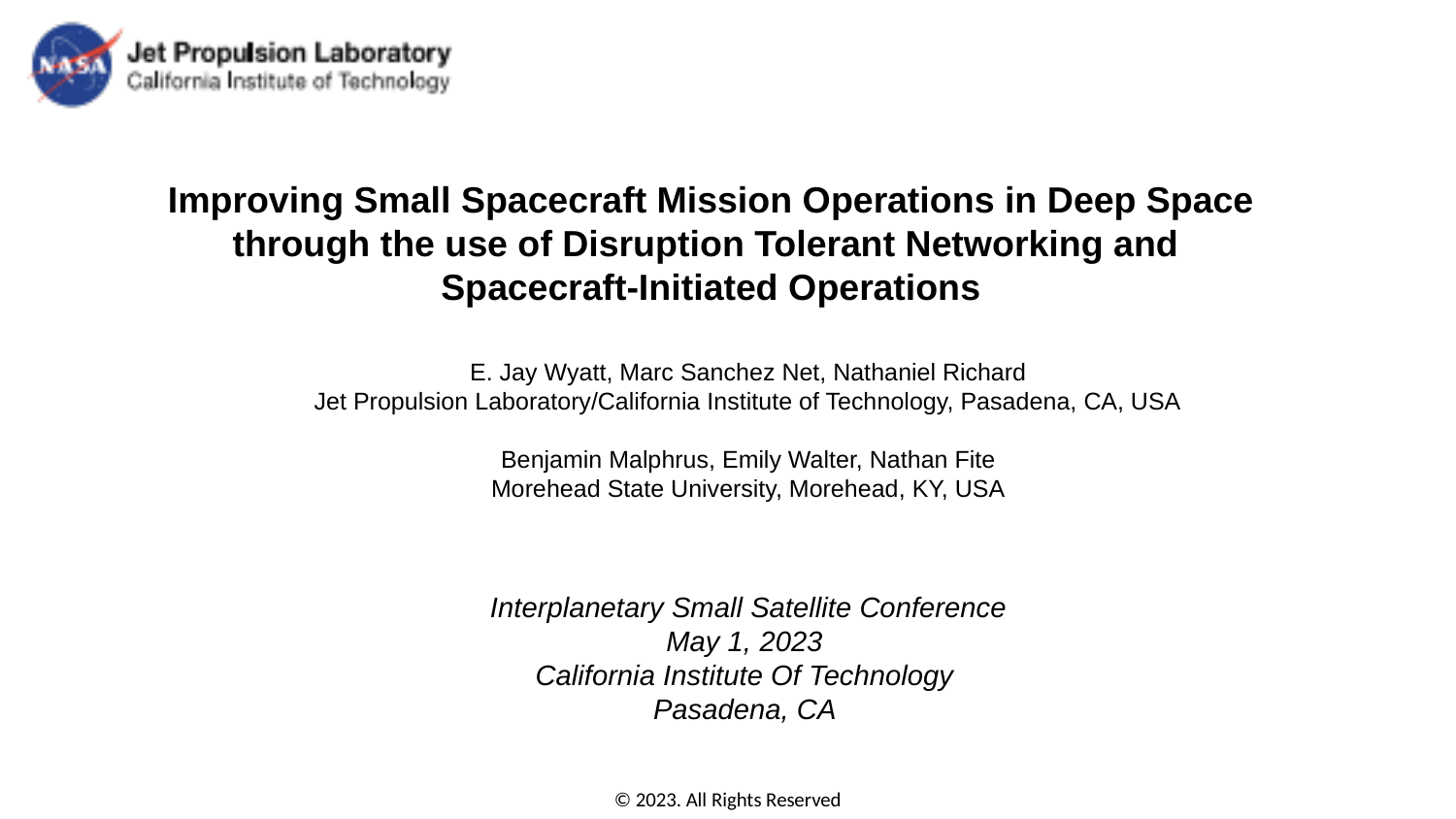

Improving Small Spacecraft Mission Operations in Deep Space through the use of Disruption Tolerant Networking and
Spacecraft-Initiated Operations

E. Jay Wyatt, Marc Sanchez Net, Nathaniel Richard
Jet Propulsion Laboratory/California Institute of Technology, Pasadena, CA, USA

Benjamin Malphrus, Emily Walter, Nathan Fite
Morehead State University, Morehead, KY, USA

Interplanetary Small Satellite Conference
May 1, 2023
California Institute Of Technology
Pasadena, CA